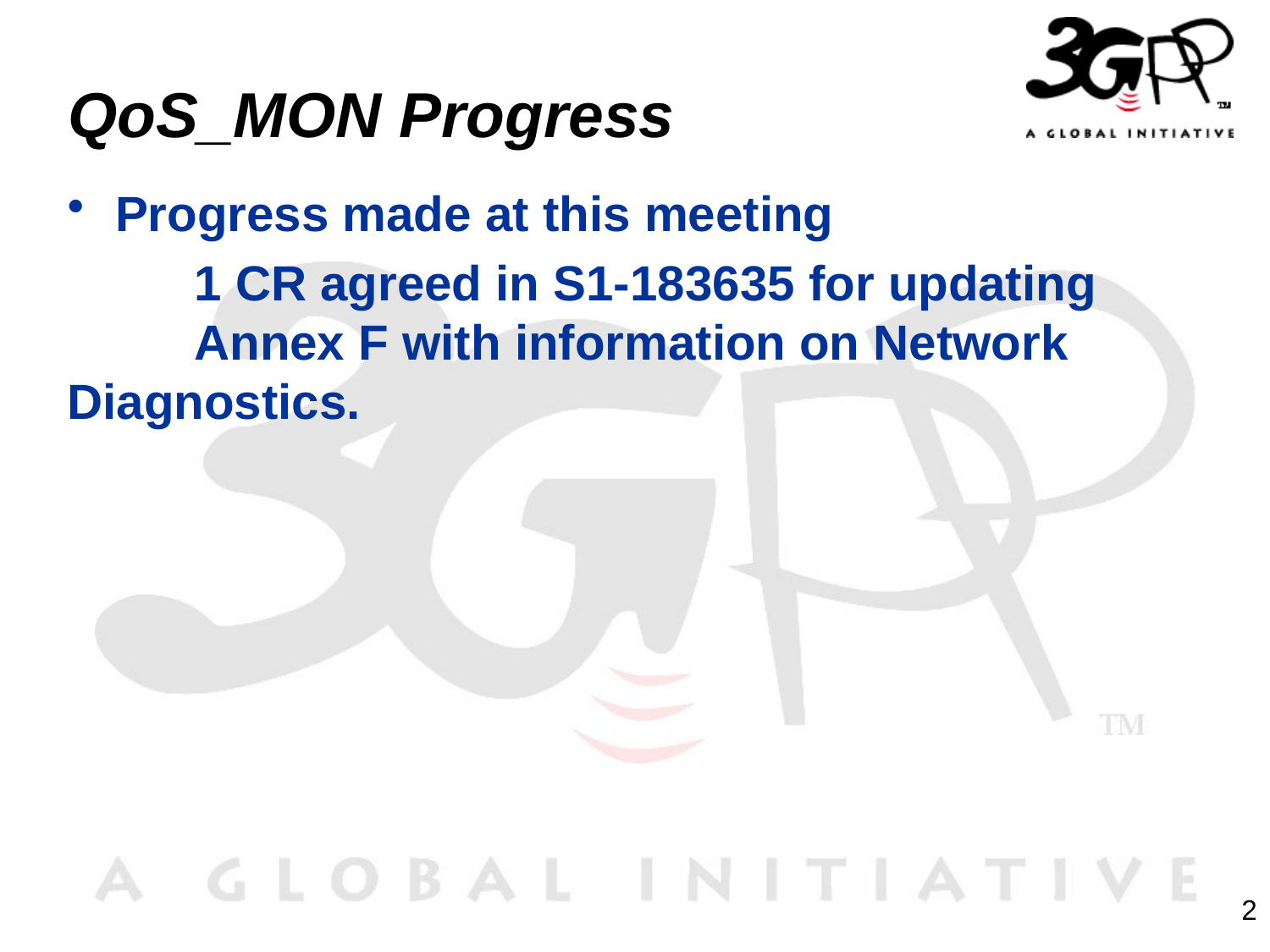

# QoS_MON Progress
Progress made at this meeting
	1 CR agreed in S1-183635 for updating 	Annex F with information on Network 	Diagnostics.

2